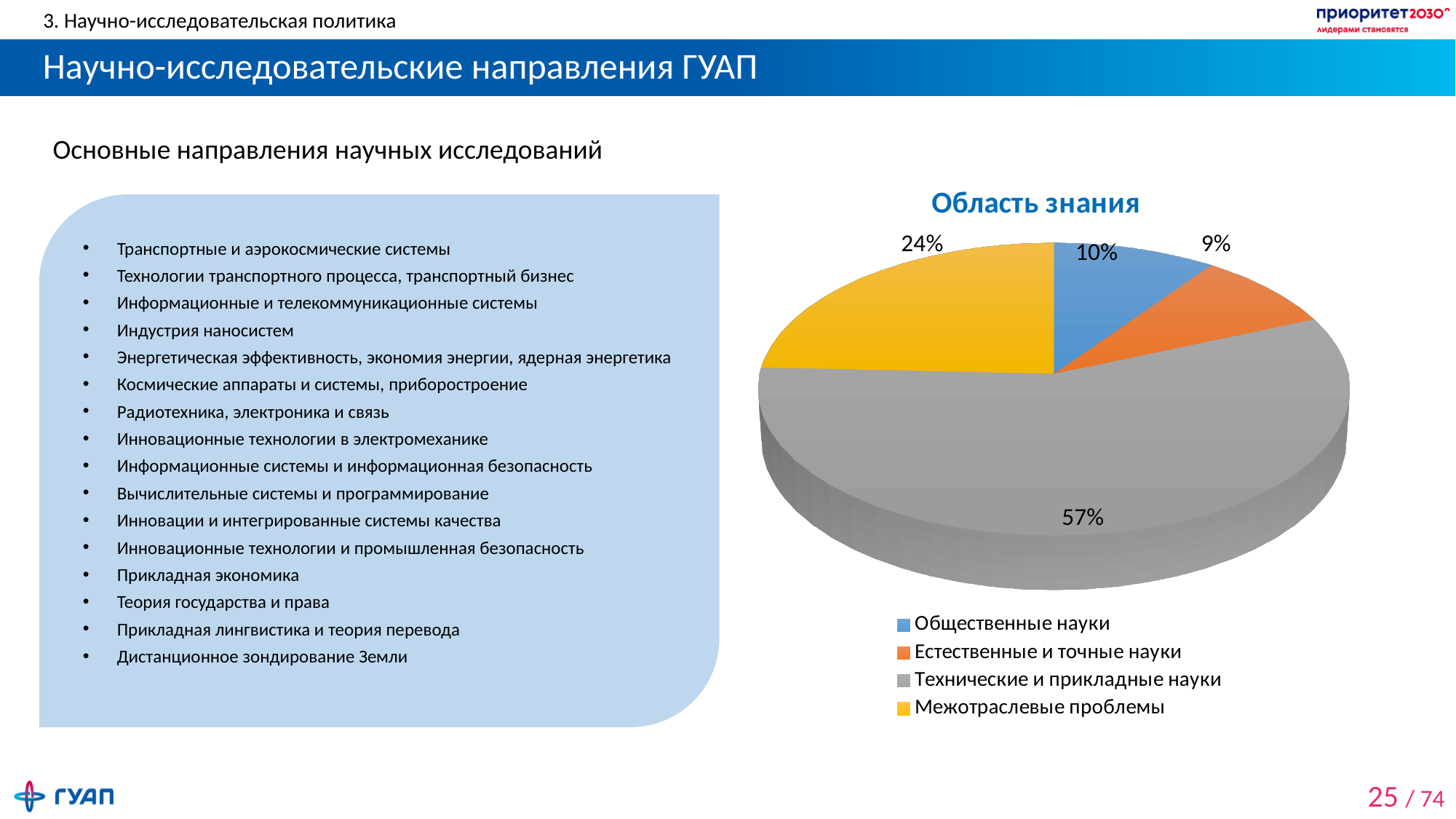

3. Научно-исследовательская политика
# Научно-исследовательские направления ГУАП
Основные направления научных исследований

[unsupported chart]

Транспортные и аэрокосмические системы
Технологии транспортного процесса, транспортный бизнес
Информационные и телекоммуникационные системы
Индустрия наносистем
Энергетическая эффективность, экономия энергии, ядерная энергетика
Космические аппараты и системы, приборостроение
Радиотехника, электроника и связь
Инновационные технологии в электромеханике
Информационные системы и информационная безопасность
Вычислительные системы и программирование
Инновации и интегрированные системы качества
Инновационные технологии и промышленная безопасность
Прикладная экономика
Теория государства и права
Прикладная лингвистика и теория перевода
Дистанционное зондирование Земли